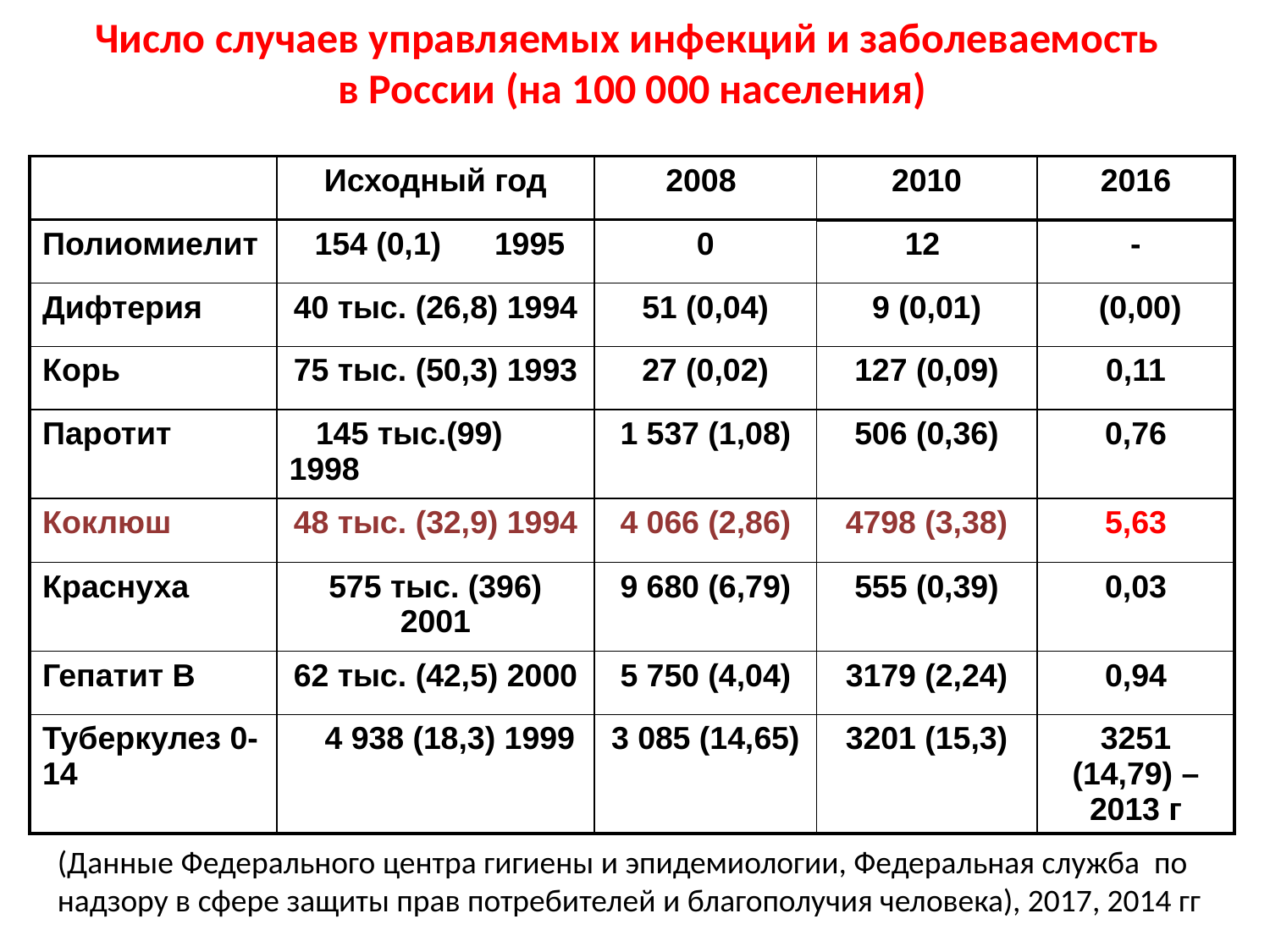

Число случаев управляемых инфекций и заболеваемость
в России (на 100 000 населения)
|  | Исходный год | 2008 | 2010 | 2016 |
| --- | --- | --- | --- | --- |
| Полиомиелит | 154 (0,1) 1995 | 0 | 12 | - |
| Дифтерия | 40 тыс. (26,8) 1994 | 51 (0,04) | 9 (0,01) | (0,00) |
| Корь | 75 тыс. (50,3) 1993 | 27 (0,02) | 127 (0,09) | 0,11 |
| Паротит | 145 тыс.(99) 1998 | 1 537 (1,08) | 506 (0,36) | 0,76 |
| Коклюш | 48 тыс. (32,9) 1994 | 4 066 (2,86) | 4798 (3,38) | 5,63 |
| Краснуха | 575 тыс. (396) 2001 | 9 680 (6,79) | 555 (0,39) | 0,03 |
| Гепатит В | 62 тыс. (42,5) 2000 | 5 750 (4,04) | 3179 (2,24) | 0,94 |
| Туберкулез 0-14 | 4 938 (18,3) 1999 | 3 085 (14,65) | 3201 (15,3) | 3251 (14,79) – 2013 г |
(Данные Федерального центра гигиены и эпидемиологии, Федеральная служба  по надзору в сфере защиты прав потребителей и благополучия человека), 2017, 2014 гг